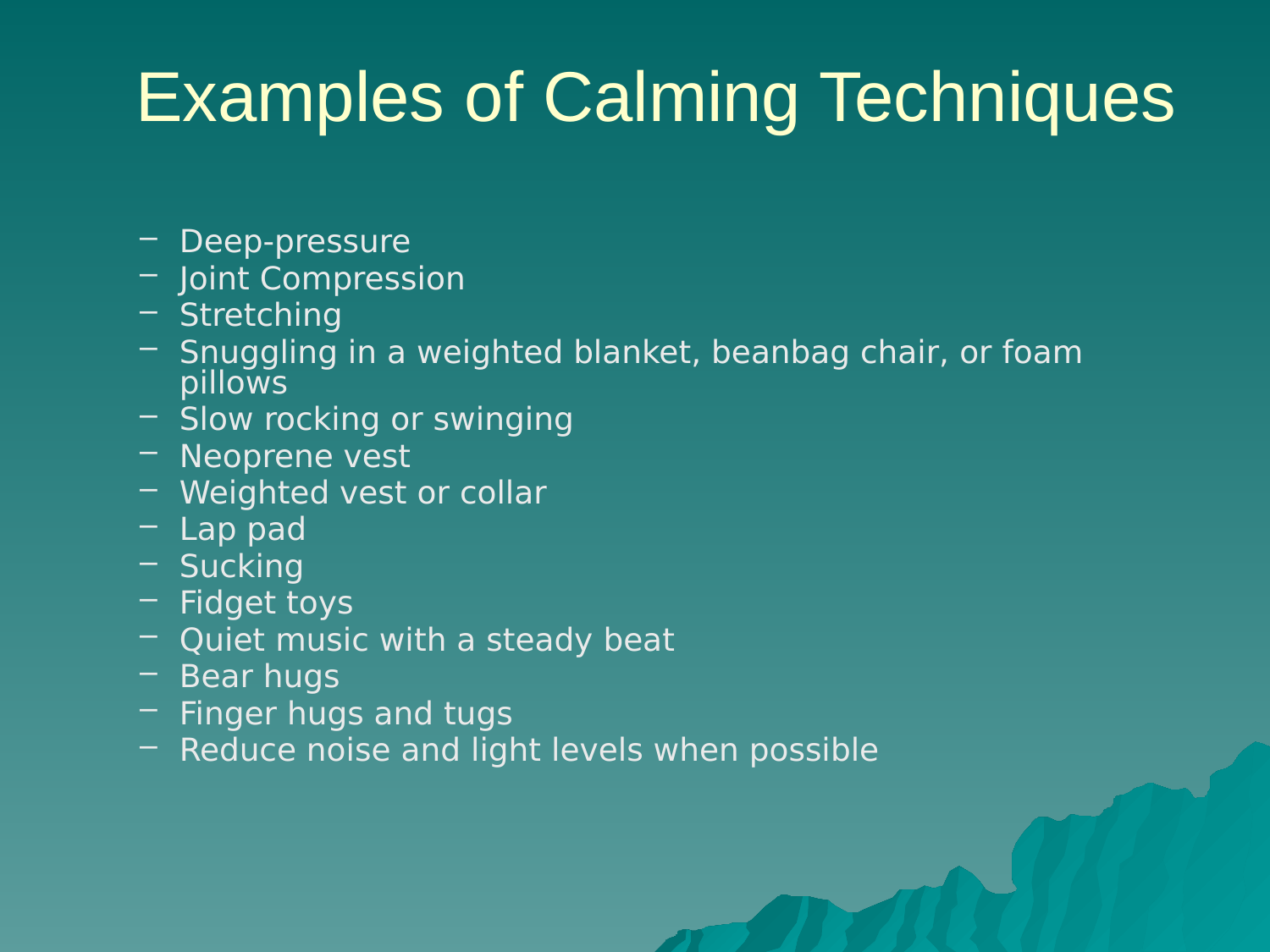

# Examples of Calming Techniques
Deep-pressure
Joint Compression
Stretching
Snuggling in a weighted blanket, beanbag chair, or foam pillows
Slow rocking or swinging
Neoprene vest
Weighted vest or collar
Lap pad
Sucking
Fidget toys
Quiet music with a steady beat
Bear hugs
Finger hugs and tugs
Reduce noise and light levels when possible